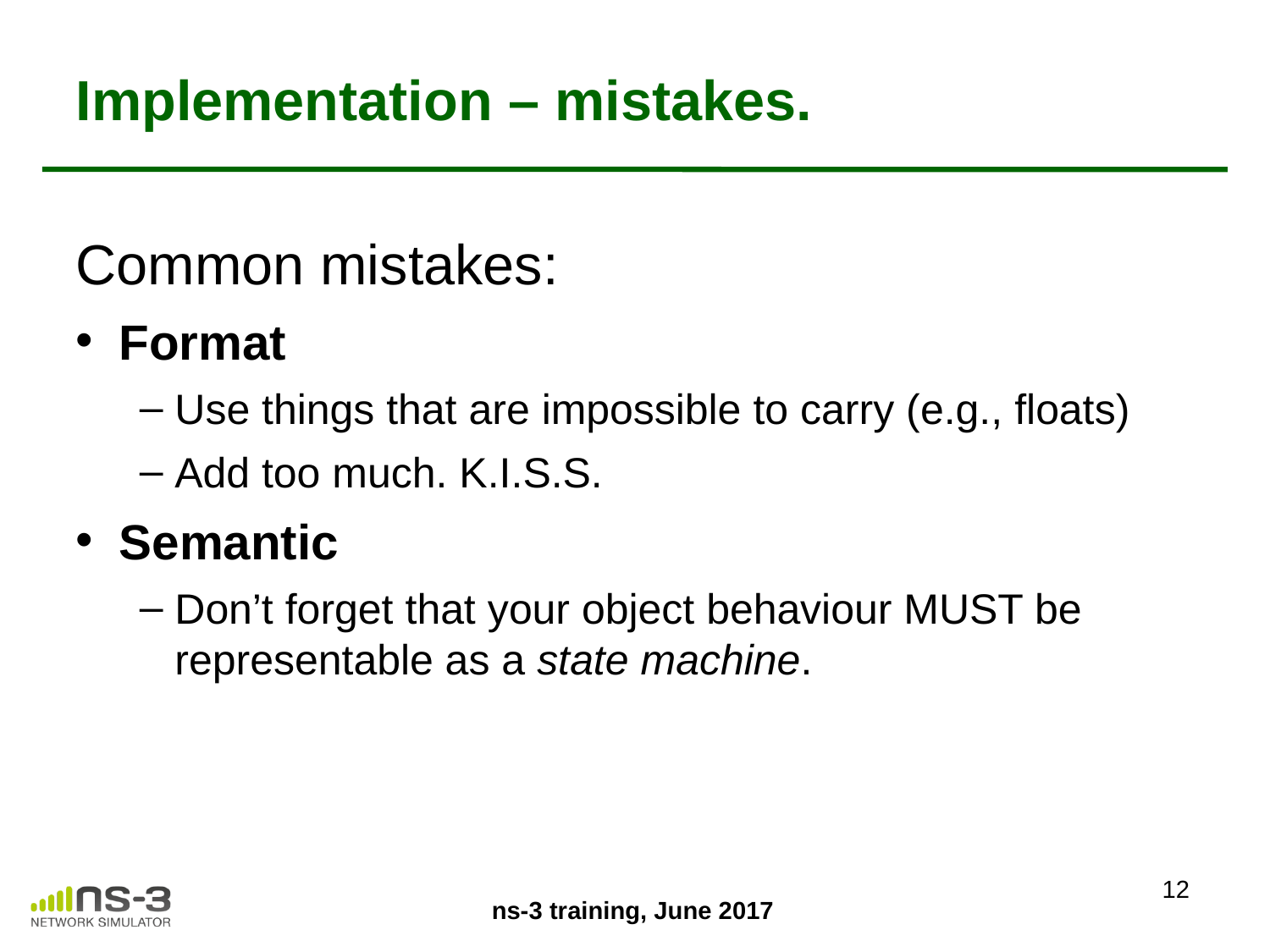

# Implementation – mistakes.
Common mistakes:
Format
Use things that are impossible to carry (e.g., floats)
Add too much. K.I.S.S.
Semantic
Don’t forget that your object behaviour MUST be representable as a state machine.
12
ns-3 training, June 2017